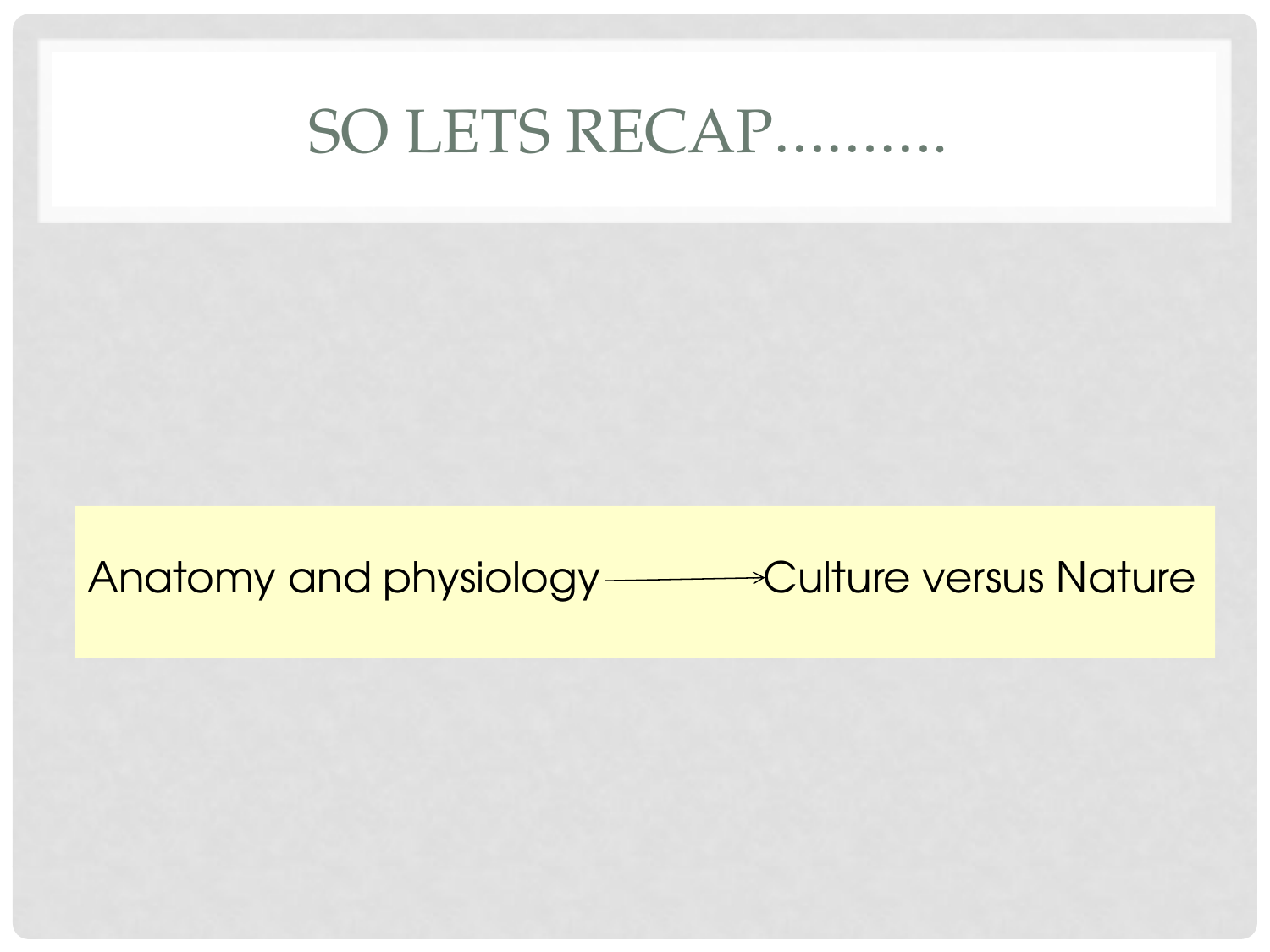

# So lets recap……….

Anatomy and physiology              Culture versus Nature